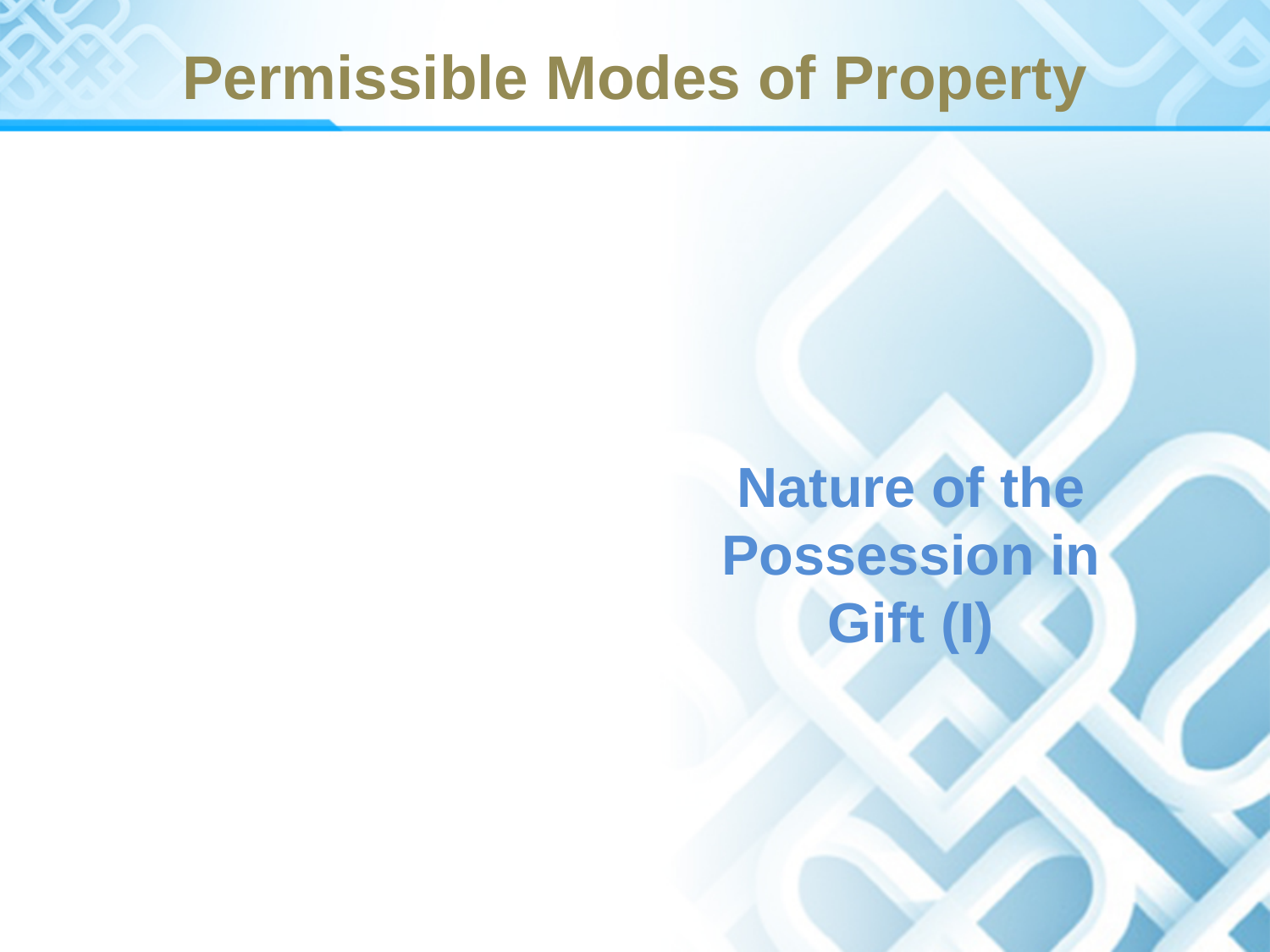

# Permissible Modes of Property
Nature of the Possession in Gift (I)